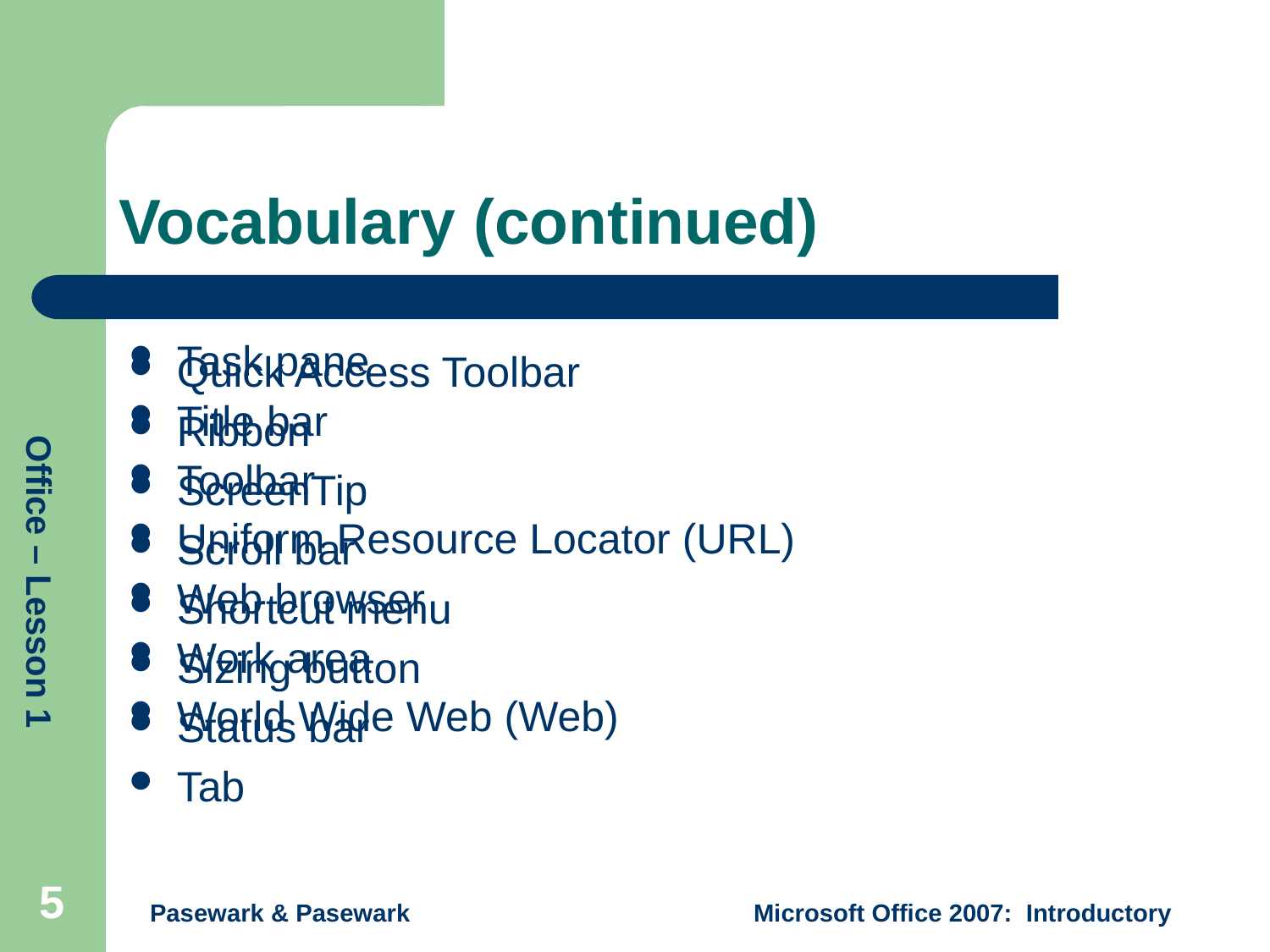

# Vocabulary (continued)
Task pane
Title bar
Toolbar
Uniform Resource Locator (URL)
Web browser
Work area
World Wide Web (Web)
Quick Access Toolbar
Ribbon
ScreenTip
Scroll bar
Shortcut menu
Sizing button
Status bar
Tab

5
Pasewark & Pasewark
Microsoft Office 2007:  Introductory